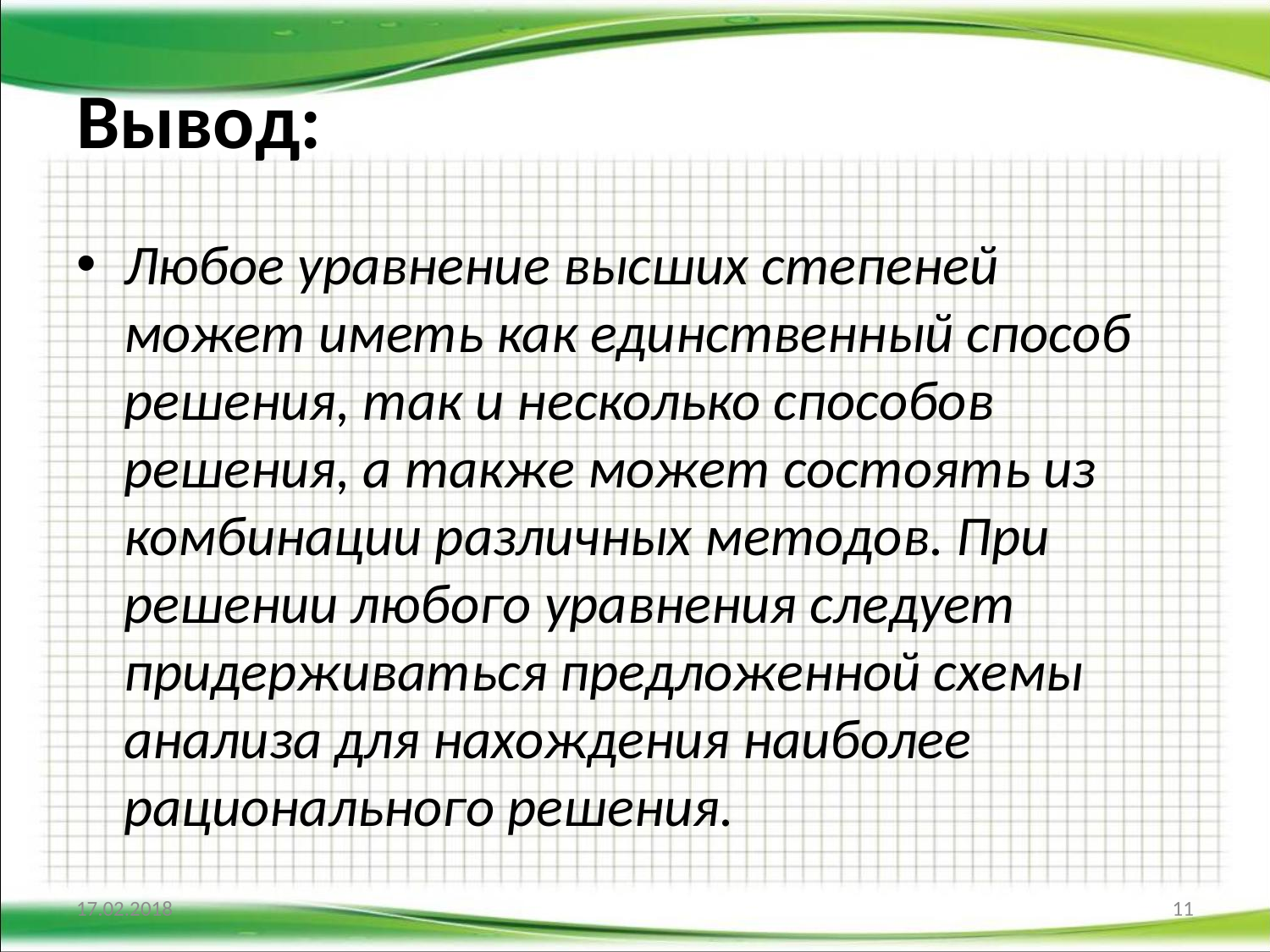

# Вывод:
Любое уравнение высших степеней может иметь как единственный способ решения, так и несколько способов решения, а также может состоять из комбинации различных методов. При решении любого уравнения следует придерживаться предложенной схемы анализа для нахождения наиболее рационального решения.

17.02.2018
11